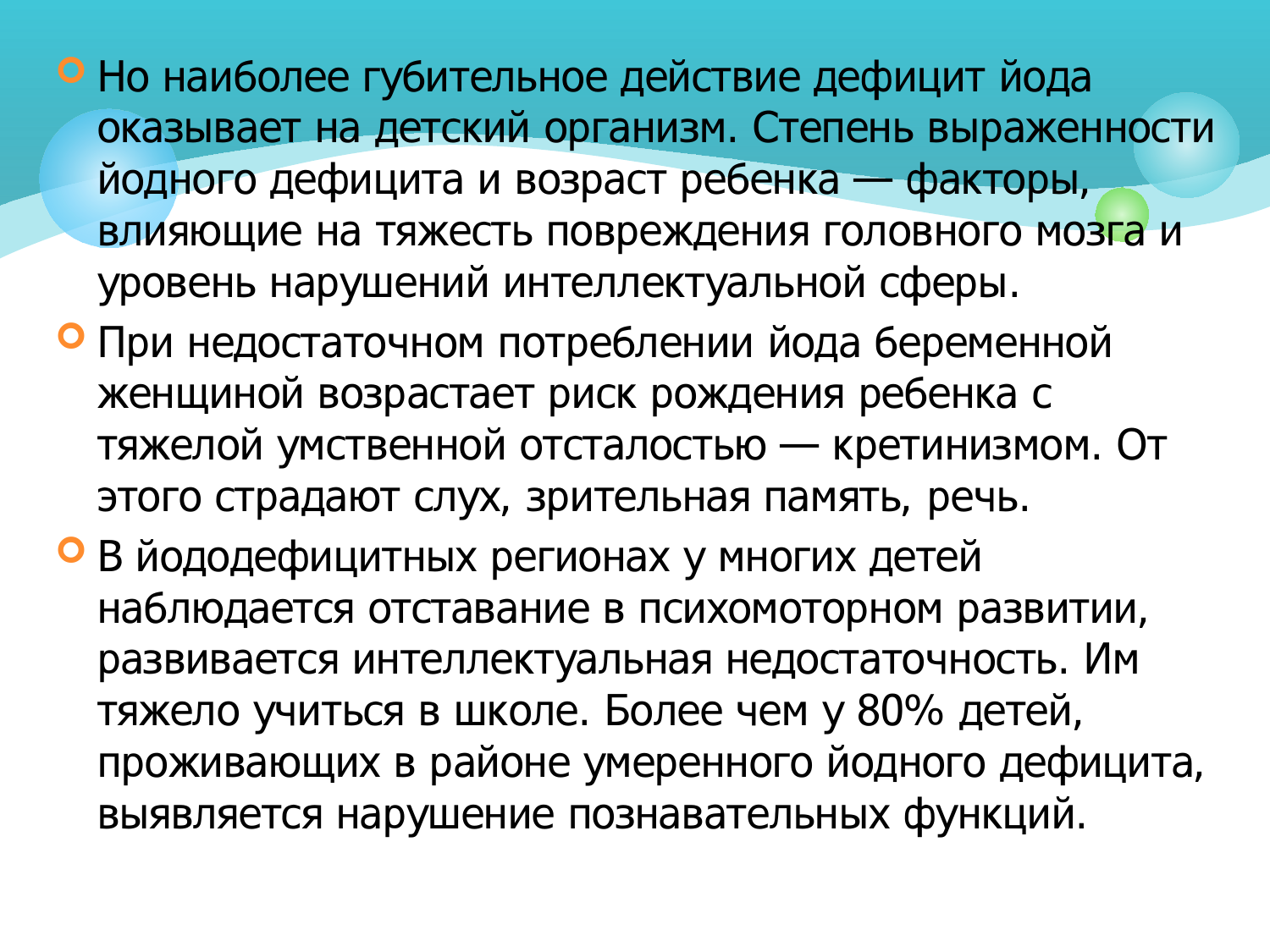

Но наиболее губительное действие дефицит йода оказывает на детский организм. Степень выраженности йодного дефицита и возраст ребенка — факторы, влияющие на тяжесть повреждения головного мозга и уровень нарушений интеллектуальной сферы.
При недостаточном потреблении йода беременной женщиной возрастает риск рождения ребенка с тяжелой умственной отсталостью — кретинизмом. От этого страдают слух, зрительная память, речь.
В йододефицитных регионах у многих детей наблюдается отставание в психомоторном развитии, развивается интеллектуальная недостаточность. Им тяжело учиться в школе. Более чем у 80% детей, проживающих в районе умеренного йодного дефицита, выявляется нарушение познавательных функций.